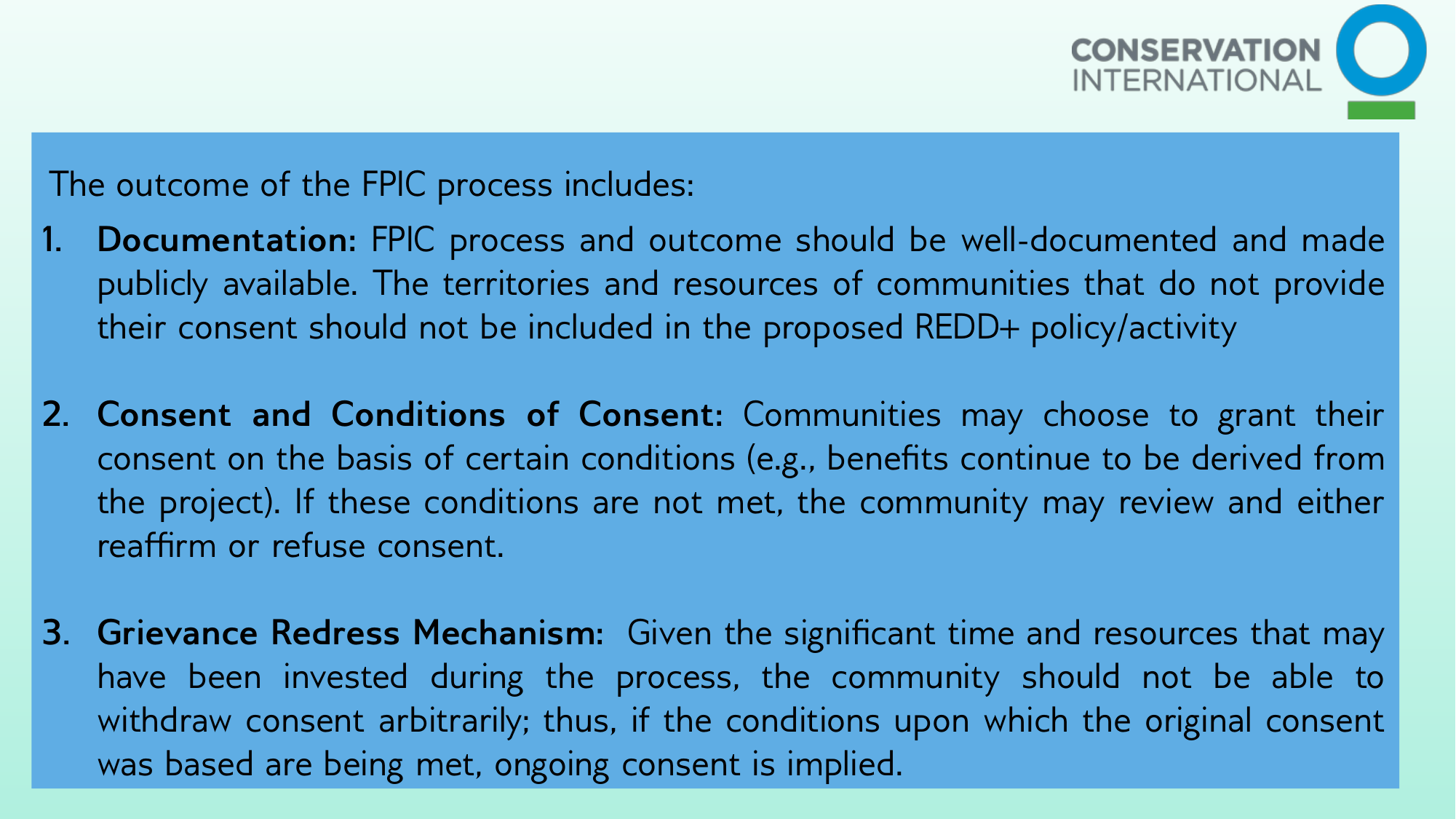

The outcome of the FPIC process includes:
Documentation: FPIC process and outcome should be well-documented and made publicly available. The territories and resources of communities that do not provide their consent should not be included in the proposed REDD+ policy/activity

Consent and Conditions of Consent: Communities may choose to grant their consent on the basis of certain conditions (e.g., benefits continue to be derived from the project). If these conditions are not met, the community may review and either reaffirm or refuse consent.

Grievance Redress Mechanism:  Given the significant time and resources that may have been invested during the process, the community should not be able to withdraw consent arbitrarily; thus, if the conditions upon which the original consent was based are being met, ongoing consent is implied.